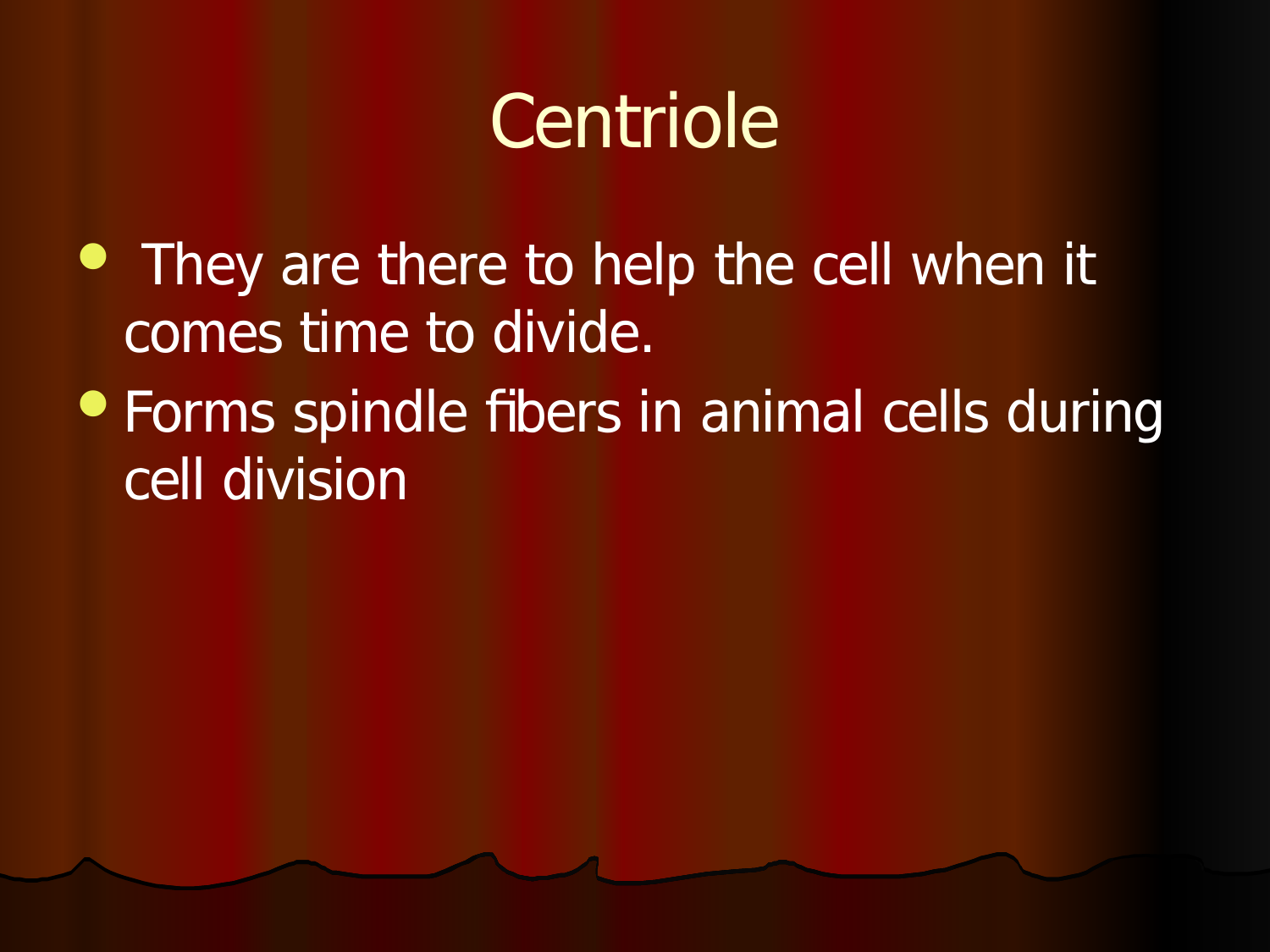

# Centriole
 They are there to help the cell when it comes time to divide.
Forms spindle fibers in animal cells during cell division